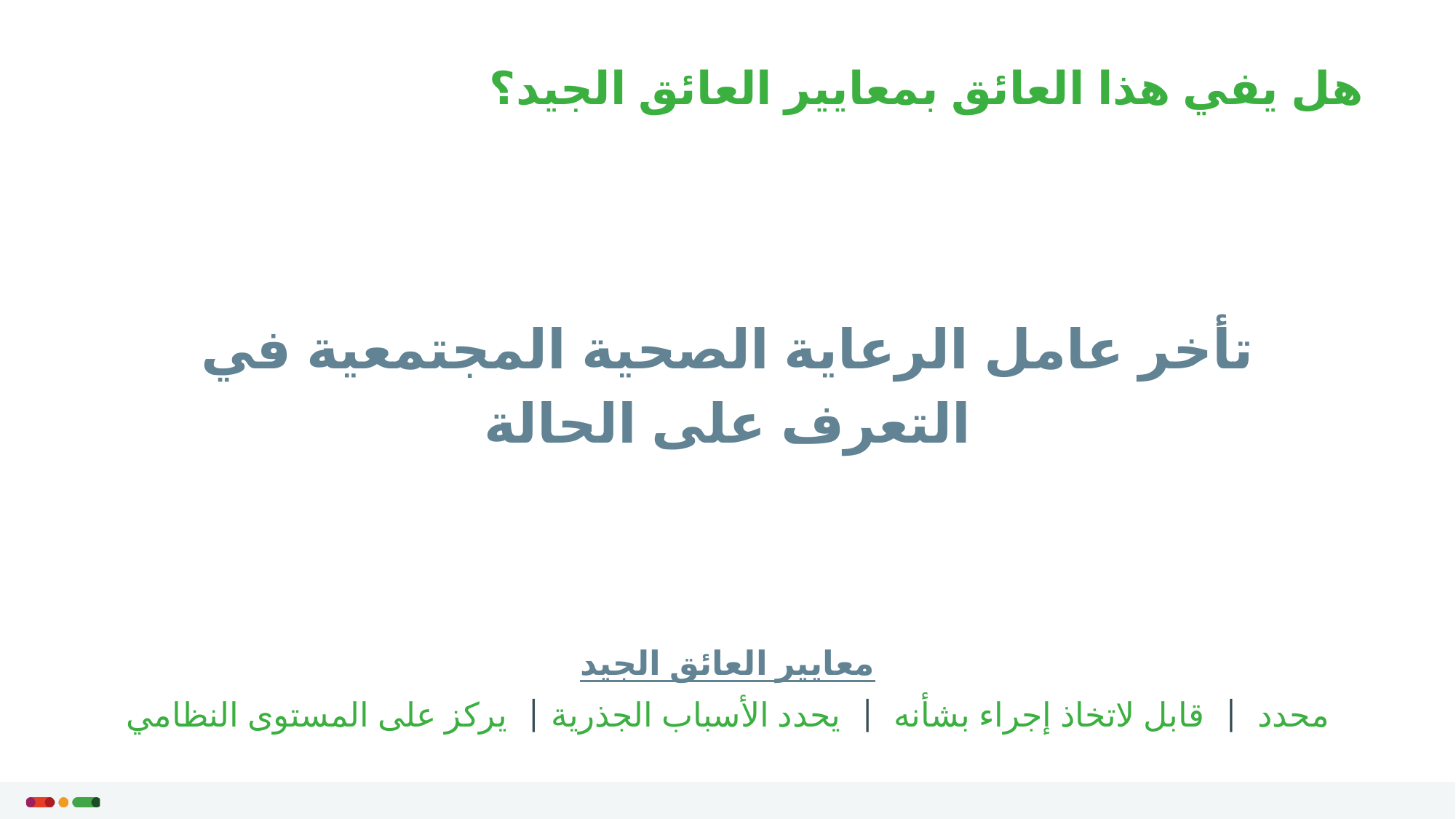

هل يفي هذا العائق بمعايير العائق الجيد؟
تأخر عامل الرعاية الصحية المجتمعية في التعرف على الحالة
معايير العائق الجيد
محدد  |  قابل لاتخاذ إجراء بشأنه  |  يحدد الأسباب الجذرية |  يركز على المستوى النظامي